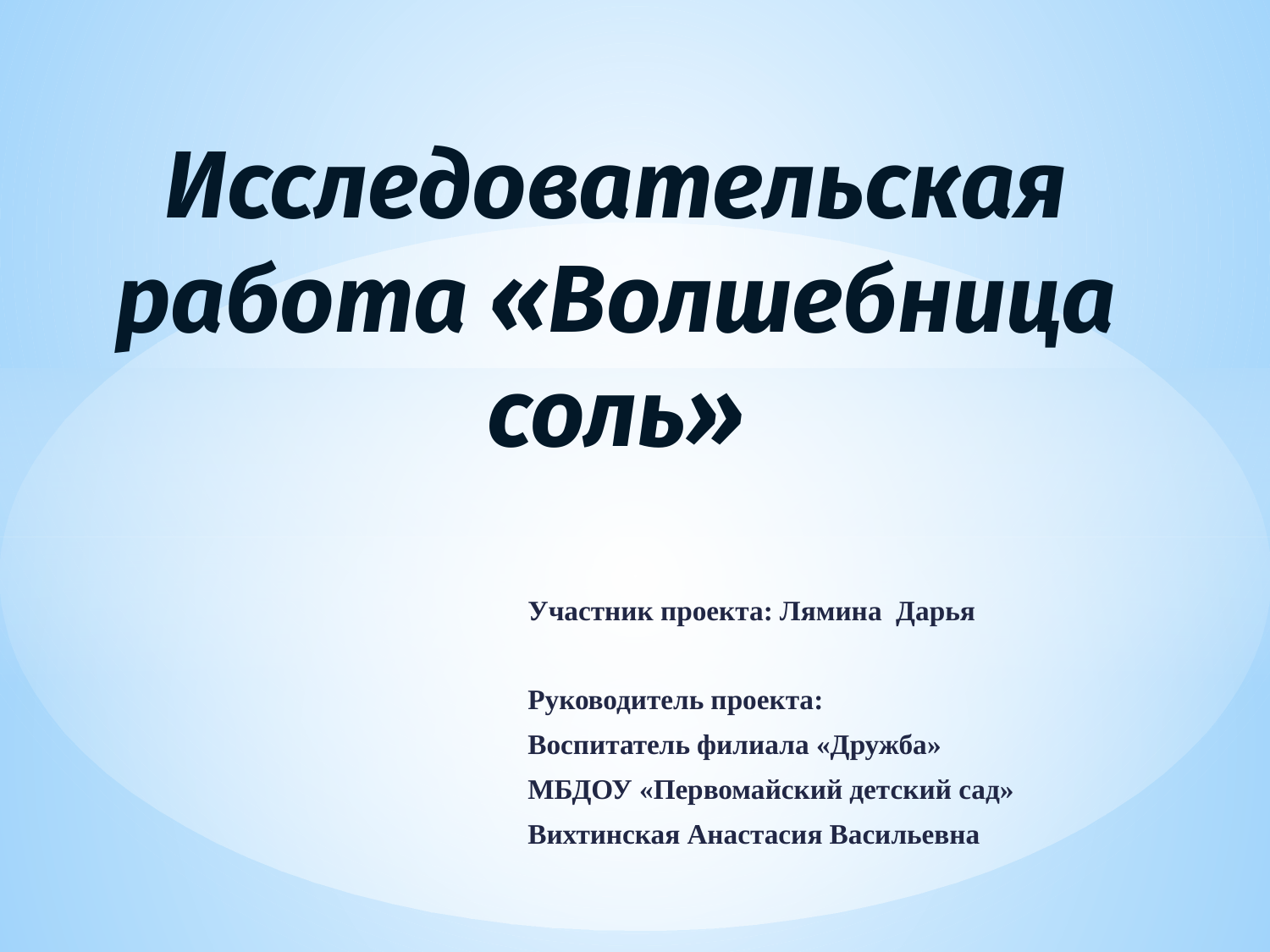

# Исследовательская работа «Волшебница соль»
Участник проекта: Лямина  Дарья

Руководитель проекта:
Воспитатель филиала «Дружба»
МБДОУ «Первомайский детский сад»
Вихтинская Анастасия Васильевна